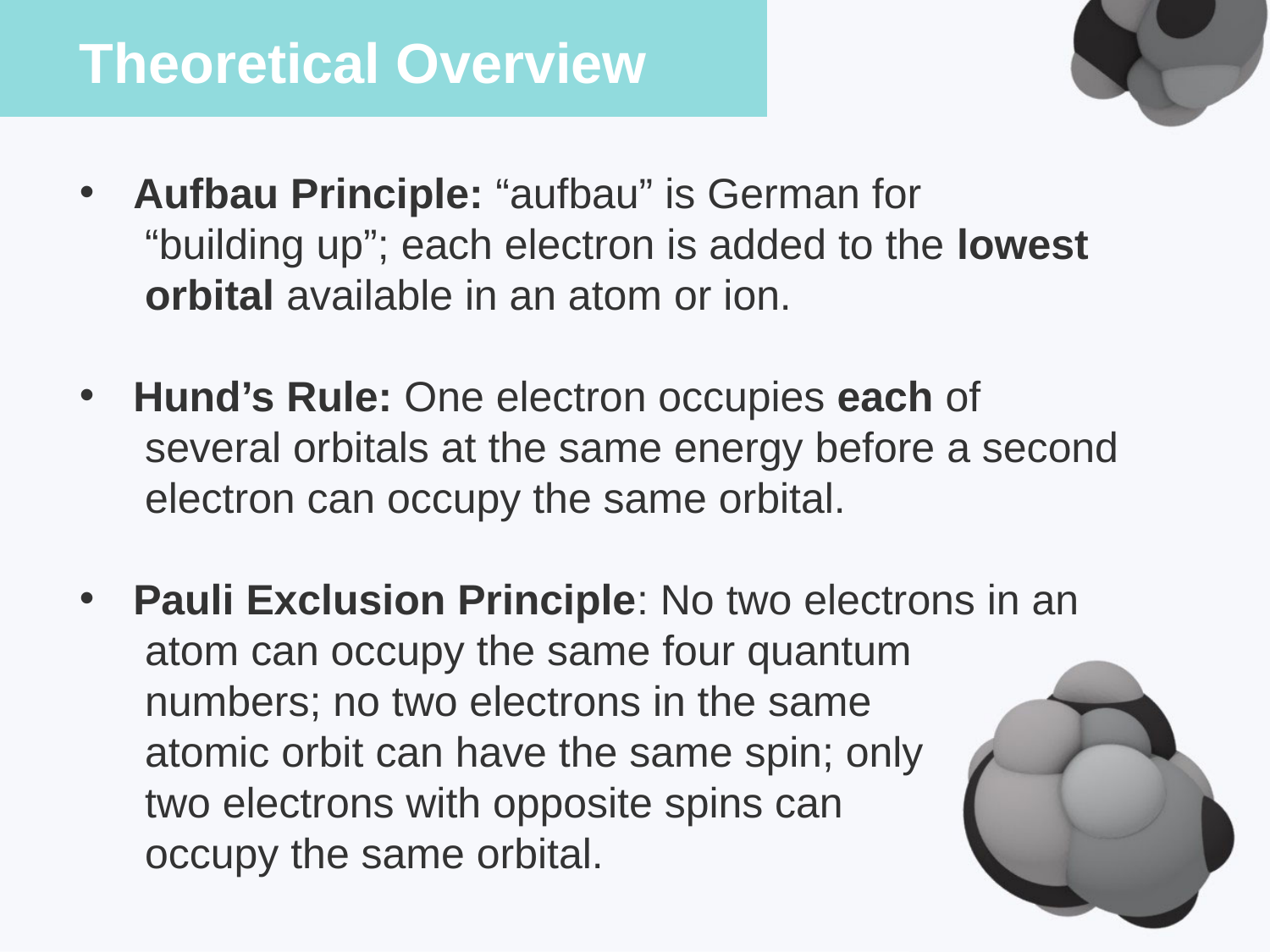

Theoretical Overview
  Aufbau Principle: “aufbau” is German for
   “building up”; each electron is added to the lowest
   orbital available in an atom or ion.

  Hund’s Rule: One electron occupies each of
   several orbitals at the same energy before a second
   electron can occupy the same orbital.

  Pauli Exclusion Principle: No two electrons in an
   atom can occupy the same four quantum
   numbers; no two electrons in the same
   atomic orbit can have the same spin; only
   two electrons with opposite spins can
   occupy the same orbital.